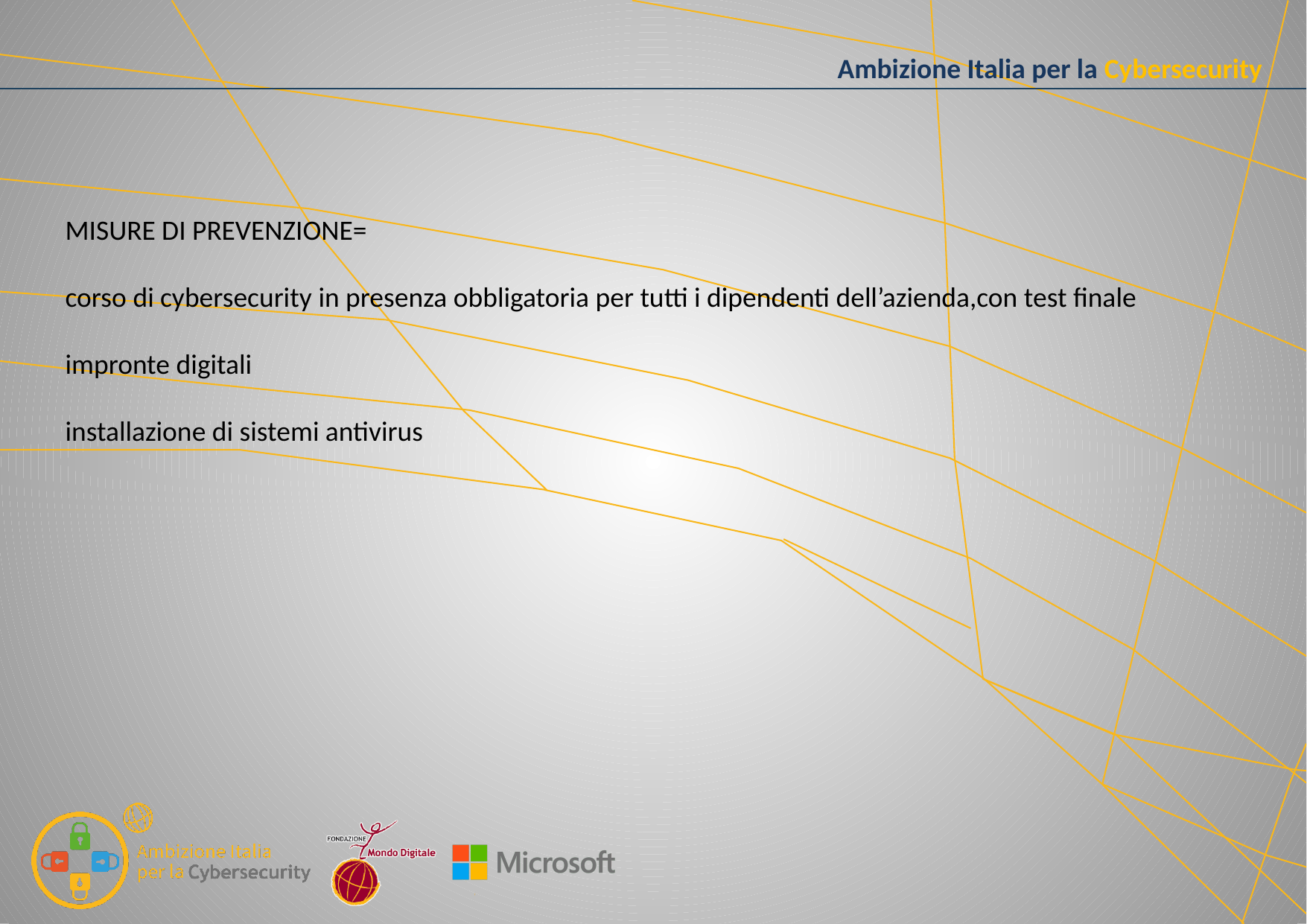

MISURE DI PREVENZIONE=

corso di cybersecurity in presenza obbligatoria per tutti i dipendenti dell’azienda,con test finale

impronte digitali

installazione di sistemi antivirus